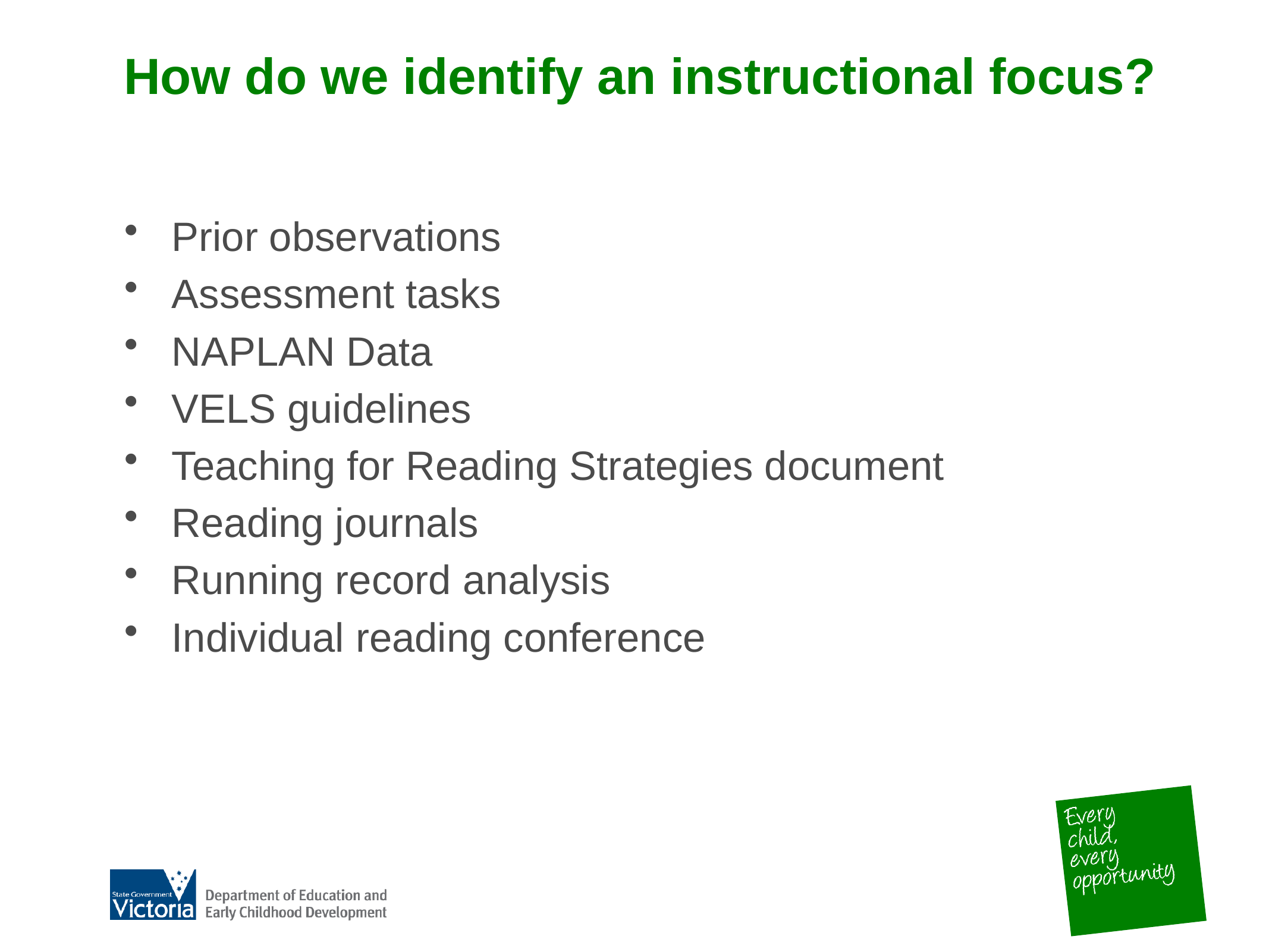

# How do we identify an instructional focus?
Prior observations
Assessment tasks
NAPLAN Data
VELS guidelines
Teaching for Reading Strategies document
Reading journals
Running record analysis
Individual reading conference